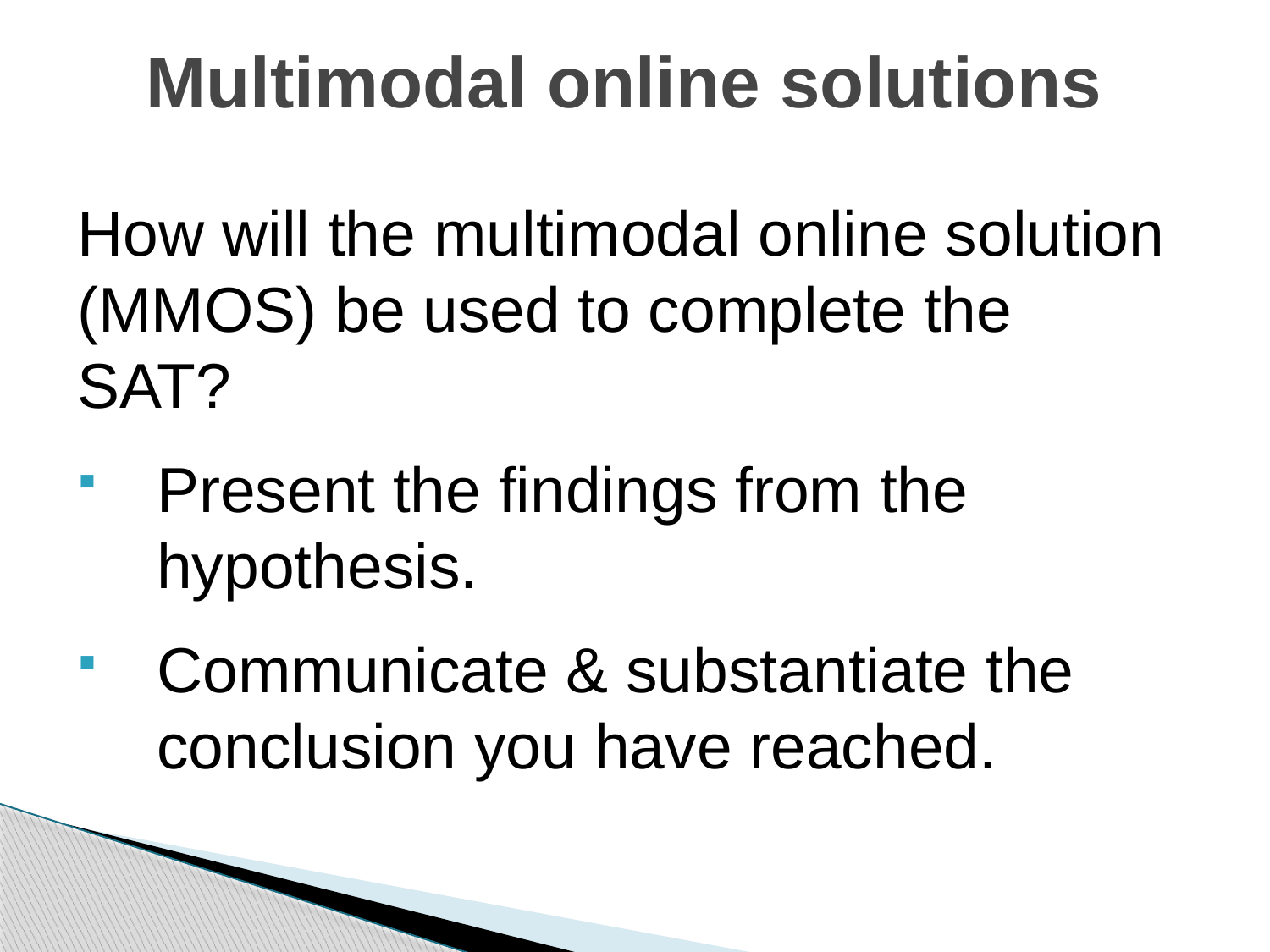

# Multimodal online solutions
How will the multimodal online solution (MMOS) be used to complete the SAT?
Present the findings from the hypothesis.
Communicate & substantiate the conclusion you have reached.